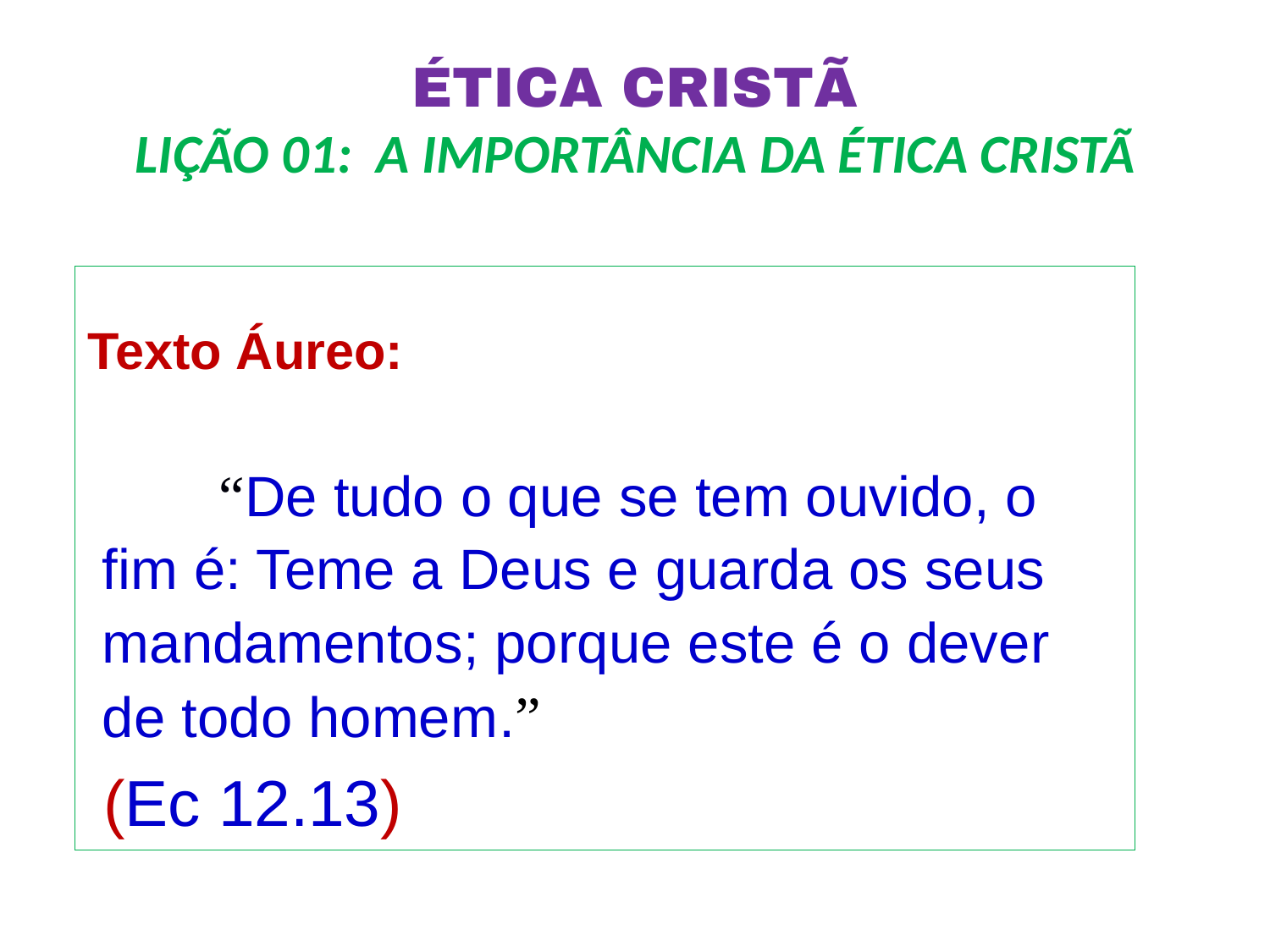

# ÉTICA CRISTÃ LIÇÃO 01:  A IMPORTÂNCIA DA ÉTICA CRISTÃ

Texto Áureo:

 	“De tudo o que se tem ouvido, o fim é: Teme a Deus e guarda os seus mandamentos; porque este é o dever de todo homem.”
					(Ec 12.13)